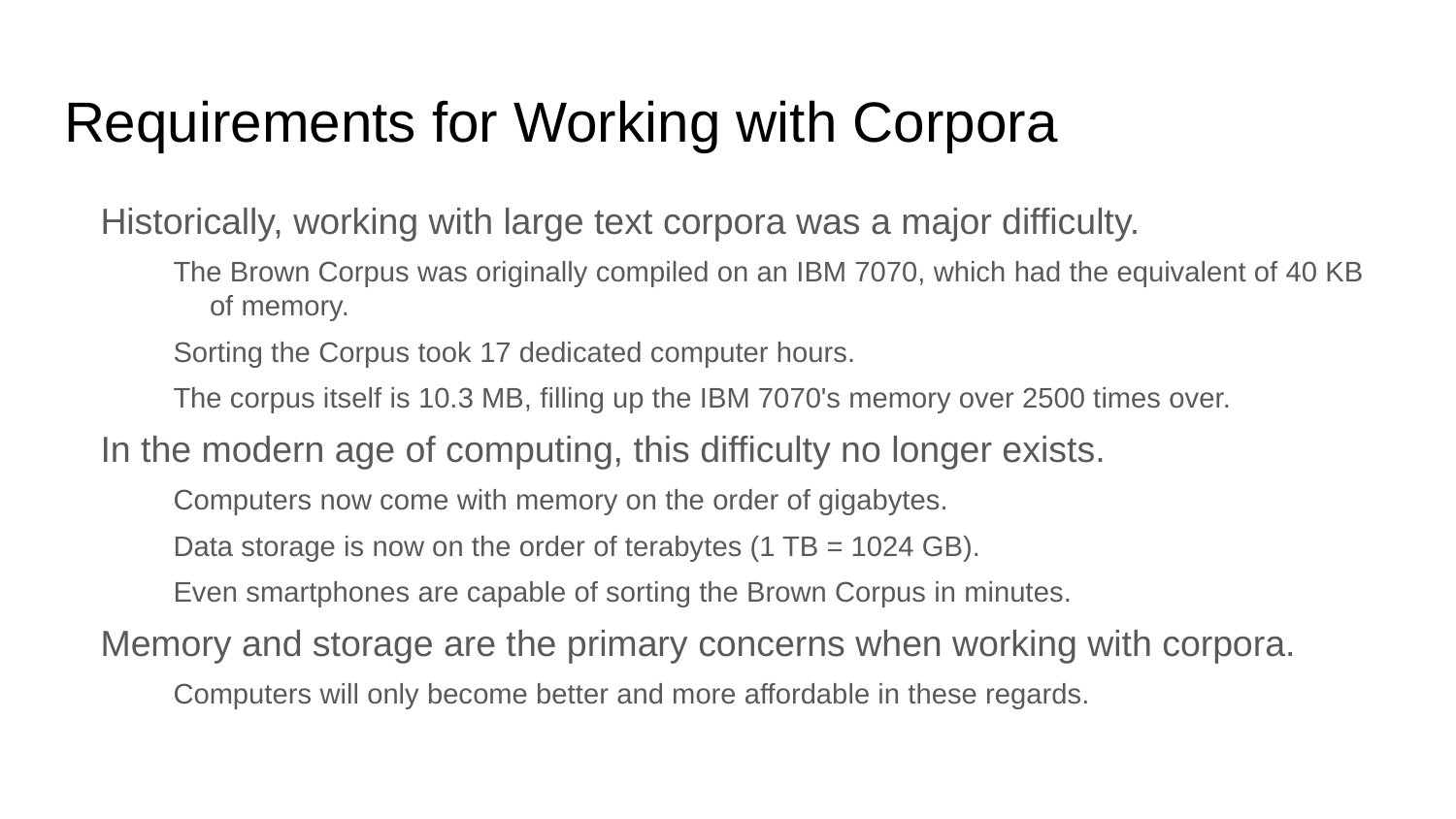

# Requirements for Working with Corpora
Historically, working with large text corpora was a major difficulty.
The Brown Corpus was originally compiled on an IBM 7070, which had the equivalent of 40 KB of memory.
Sorting the Corpus took 17 dedicated computer hours.
The corpus itself is 10.3 MB, filling up the IBM 7070's memory over 2500 times over.
In the modern age of computing, this difficulty no longer exists.
Computers now come with memory on the order of gigabytes.
Data storage is now on the order of terabytes (1 TB = 1024 GB).
Even smartphones are capable of sorting the Brown Corpus in minutes.
Memory and storage are the primary concerns when working with corpora.
Computers will only become better and more affordable in these regards.